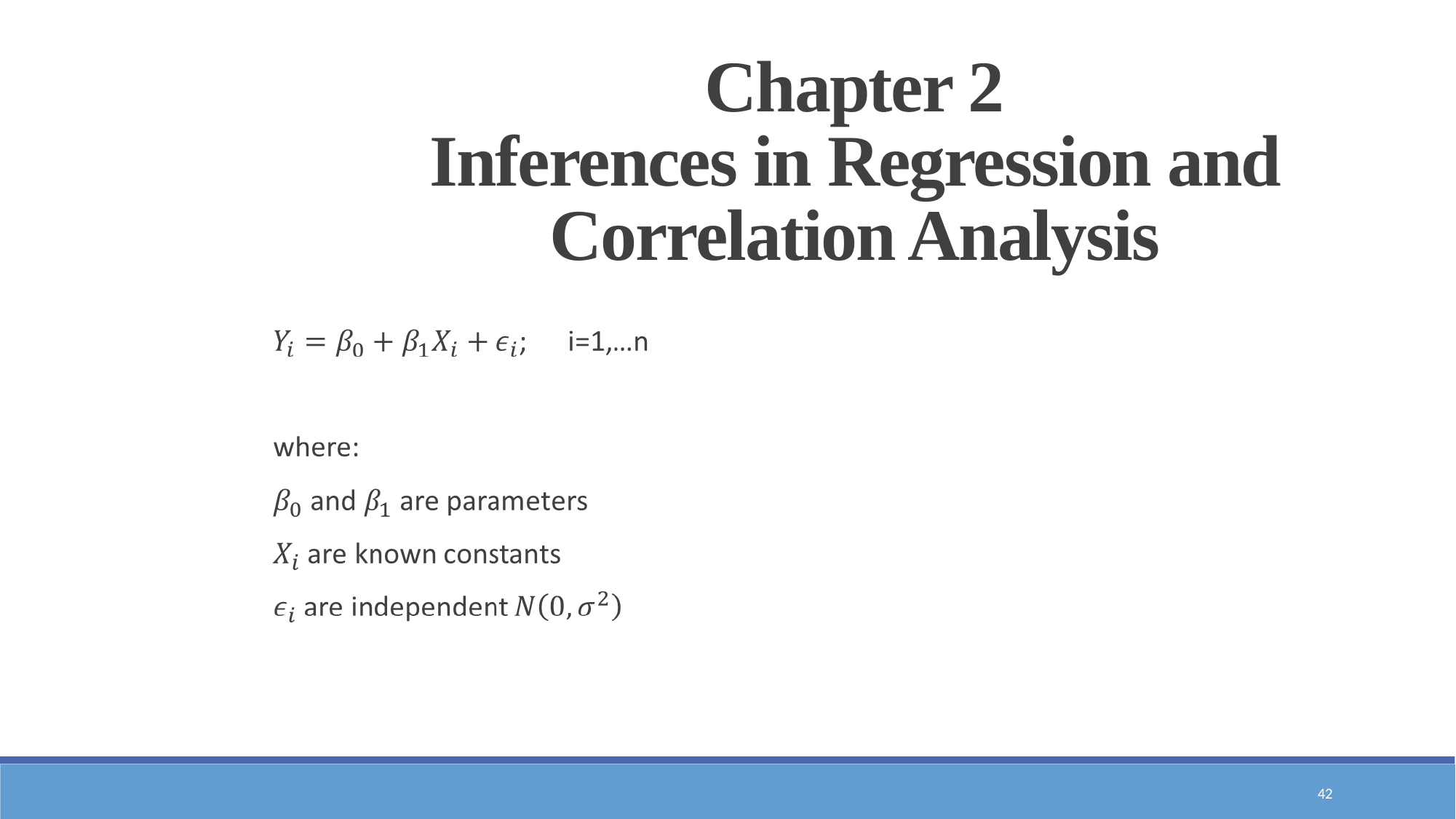

Chapter 2
Inferences in Regression and Correlation Analysis

42